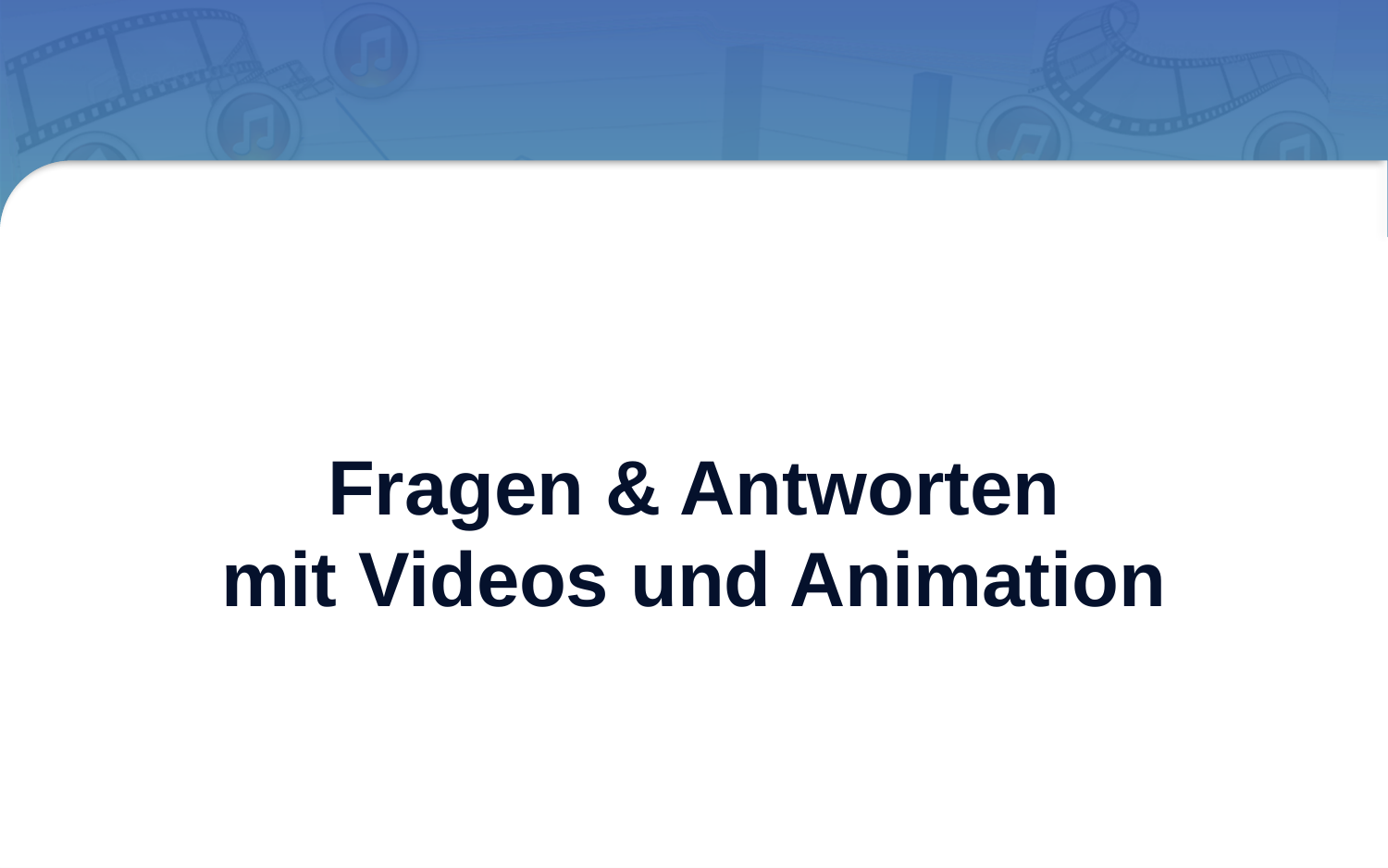

# Fragen & Antworten mit Videos und Animation